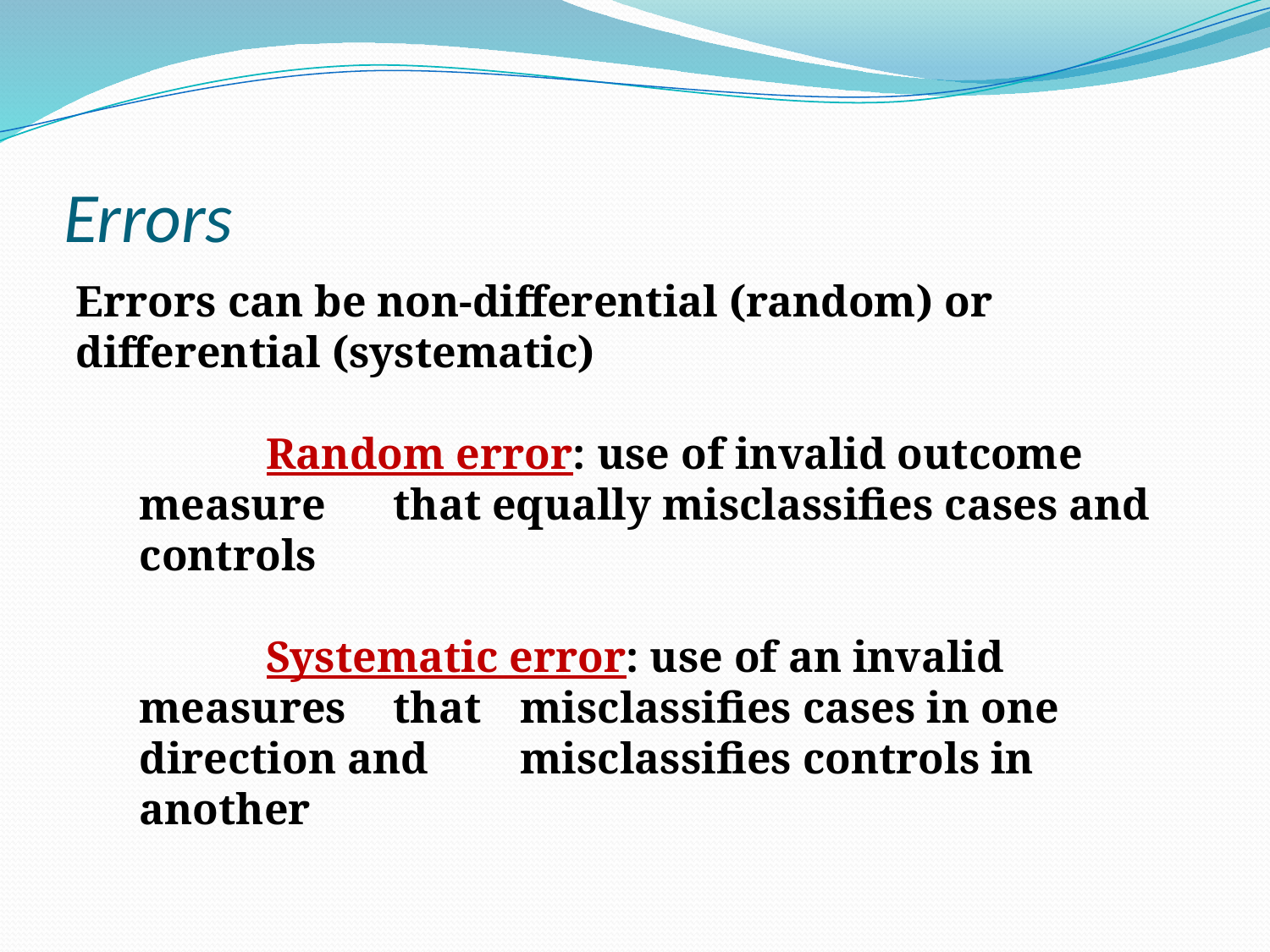

# Errors
Errors can be non-differential (random) or differential (systematic)

	Random error: use of invalid outcome measure  	that equally misclassifies cases and controls

	Systematic error: use of an invalid measures 	that 	misclassifies cases in one direction and  	misclassifies controls in another